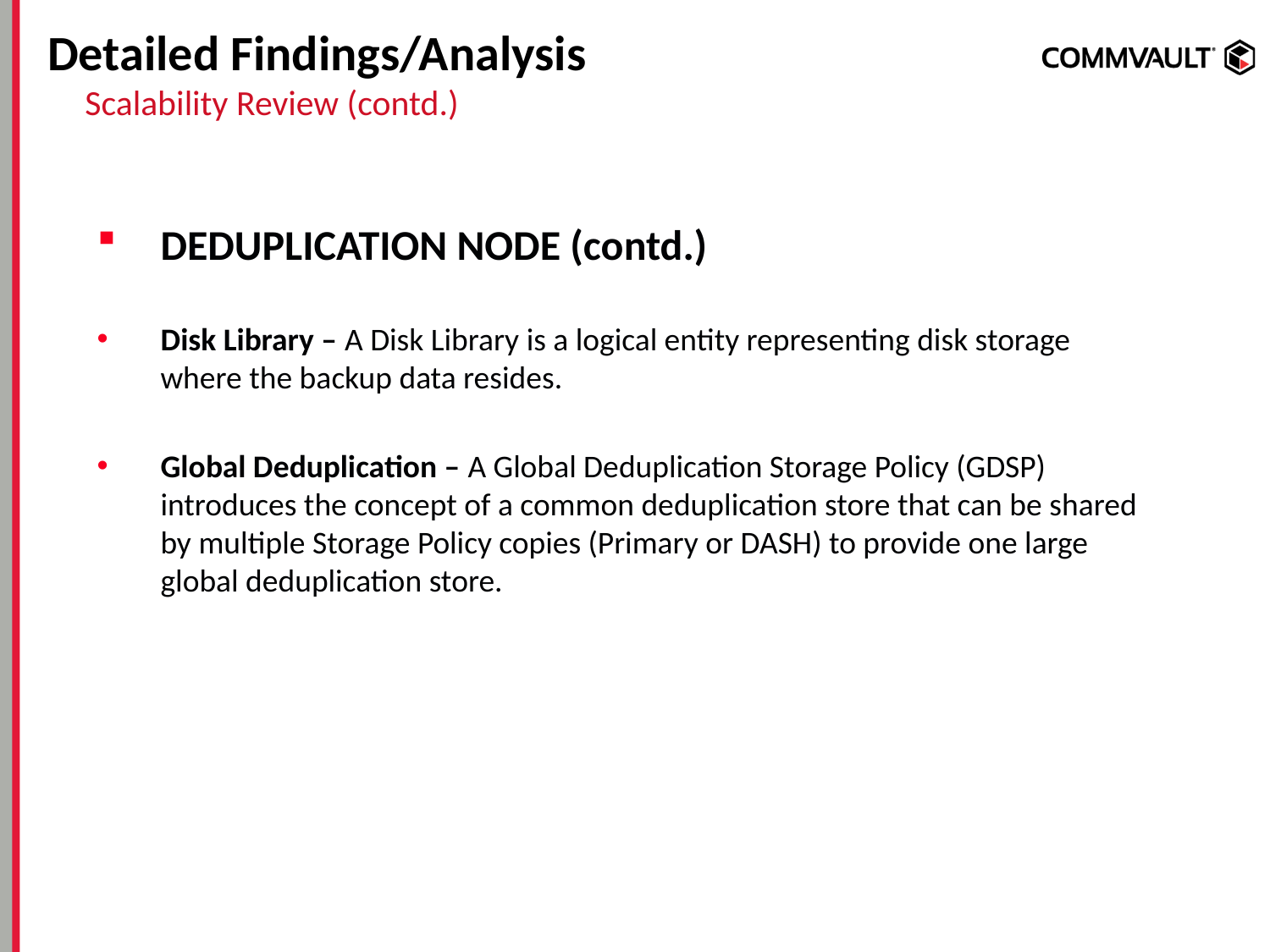

# Detailed Findings/Analysis
Scalability Review (contd.)
DEDUPLICATION NODE (contd.)

Disk Library – A Disk Library is a logical entity representing disk storage where the backup data resides.

Global Deduplication – A Global Deduplication Storage Policy (GDSP) introduces the concept of a common deduplication store that can be shared by multiple Storage Policy copies (Primary or DASH) to provide one large global deduplication store.